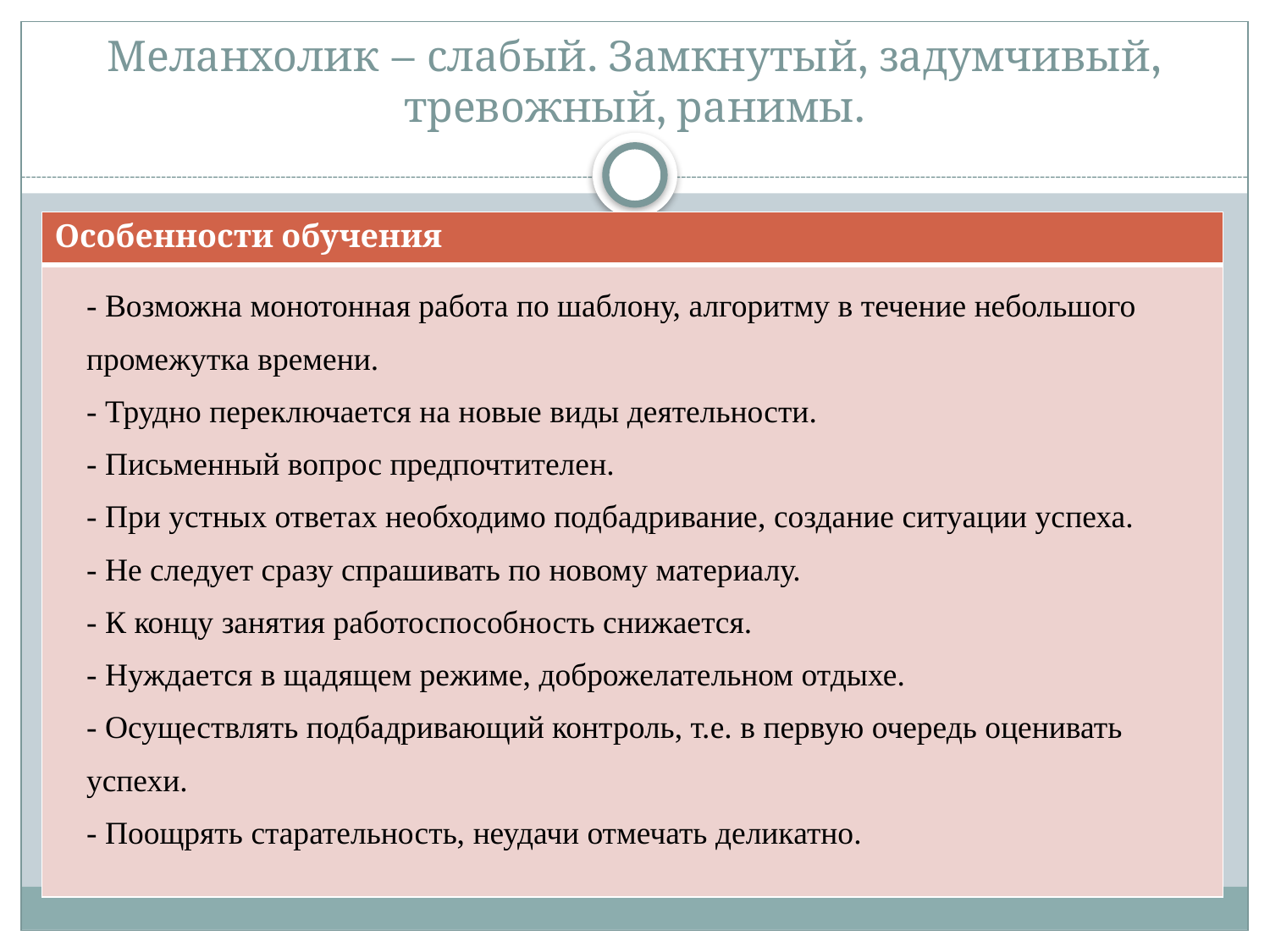

# Меланхолик – слабый. Замкнутый, задумчивый, тревожный, ранимы.
| Особенности обучения |
| --- |
| - Возможна монотонная работа по шаблону, алгоритму в течение небольшого промежутка времени. - Трудно переключается на новые виды деятельности. - Письменный вопрос предпочтителен. - При устных ответах необходимо подбадривание, создание ситуации успеха. - Не следует сразу спрашивать по новому материалу. - К концу занятия работоспособность снижается. - Нуждается в щадящем режиме, доброжелательном отдыхе. - Осуществлять подбадривающий контроль, т.е. в первую очередь оценивать успехи. - Поощрять старательность, неудачи отмечать деликатно. |